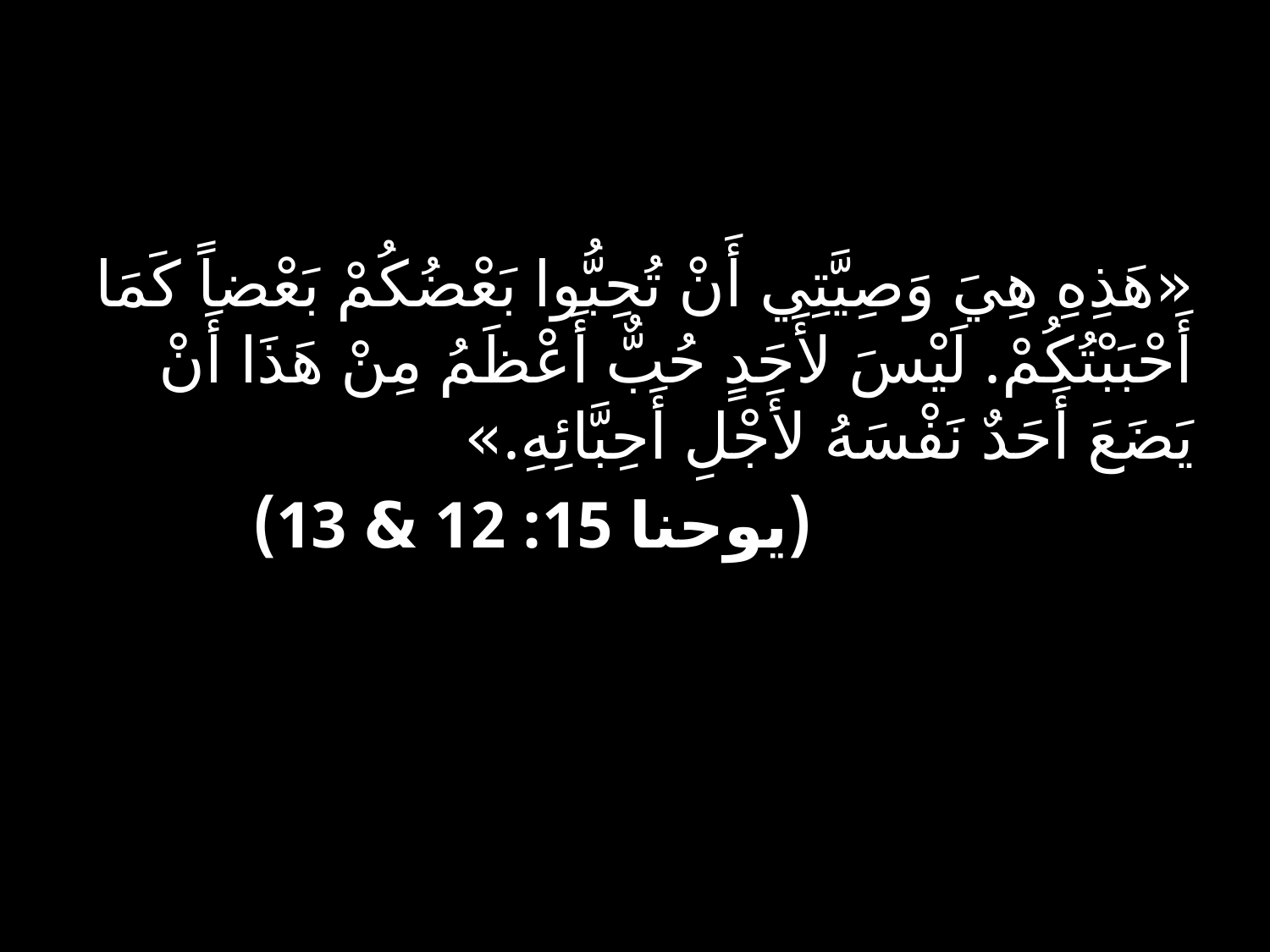

«هَذِهِ هِيَ وَصِيَّتِي أَنْ تُحِبُّوا بَعْضُكُمْ بَعْضاً كَمَا أَحْبَبْتُكُمْ. لَيْسَ لأَحَدٍ حُبٌّ أَعْظَمُ مِنْ هَذَا أَنْ يَضَعَ أَحَدٌ نَفْسَهُ لأَجْلِ أَحِبَّائِهِ.»
				(يوحنا 15: 12 & 13)